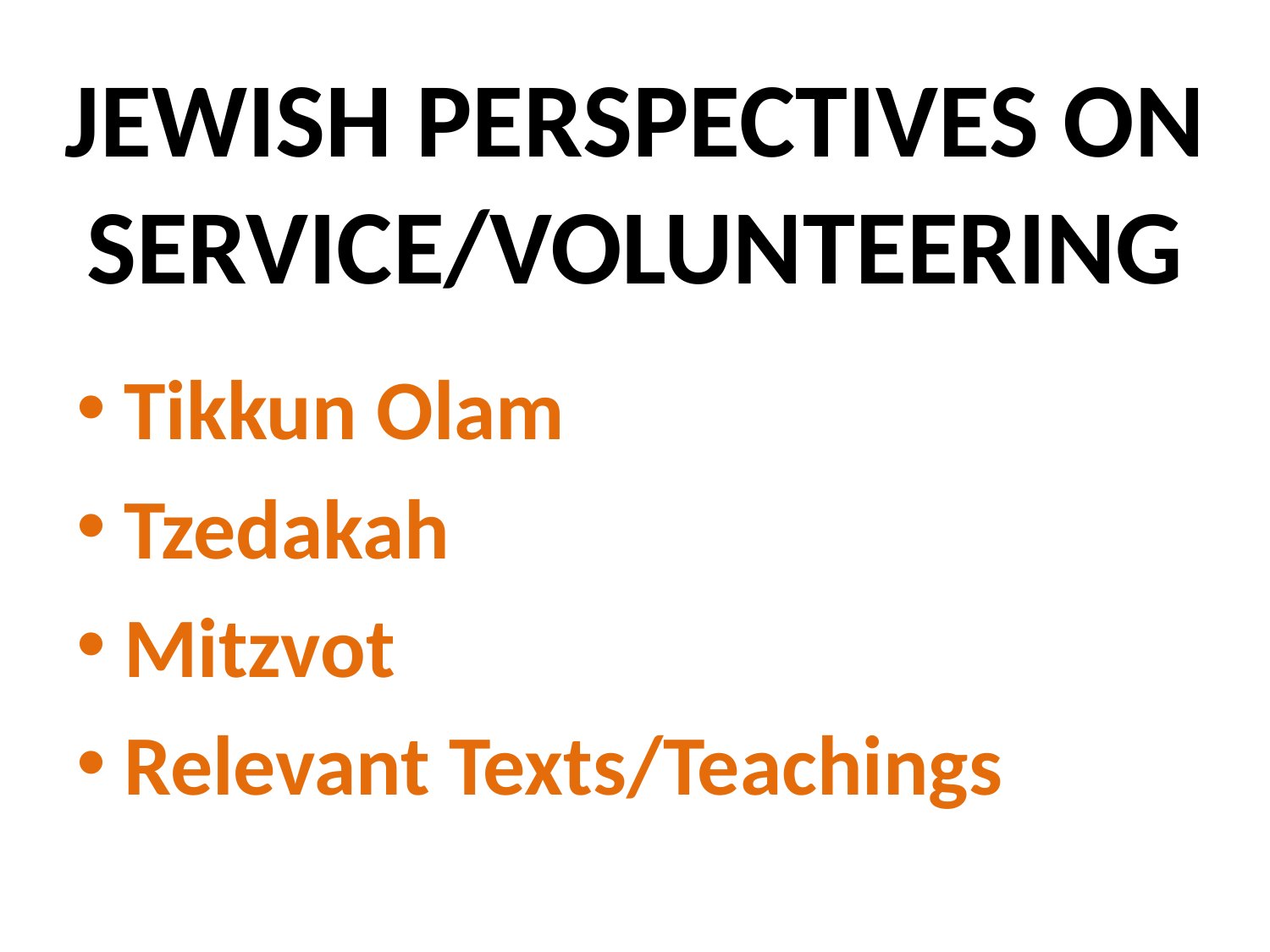

# JEWISH PERSPECTIVES ON SERVICE/VOLUNTEERING
Tikkun Olam
Tzedakah
Mitzvot
Relevant Texts/Teachings